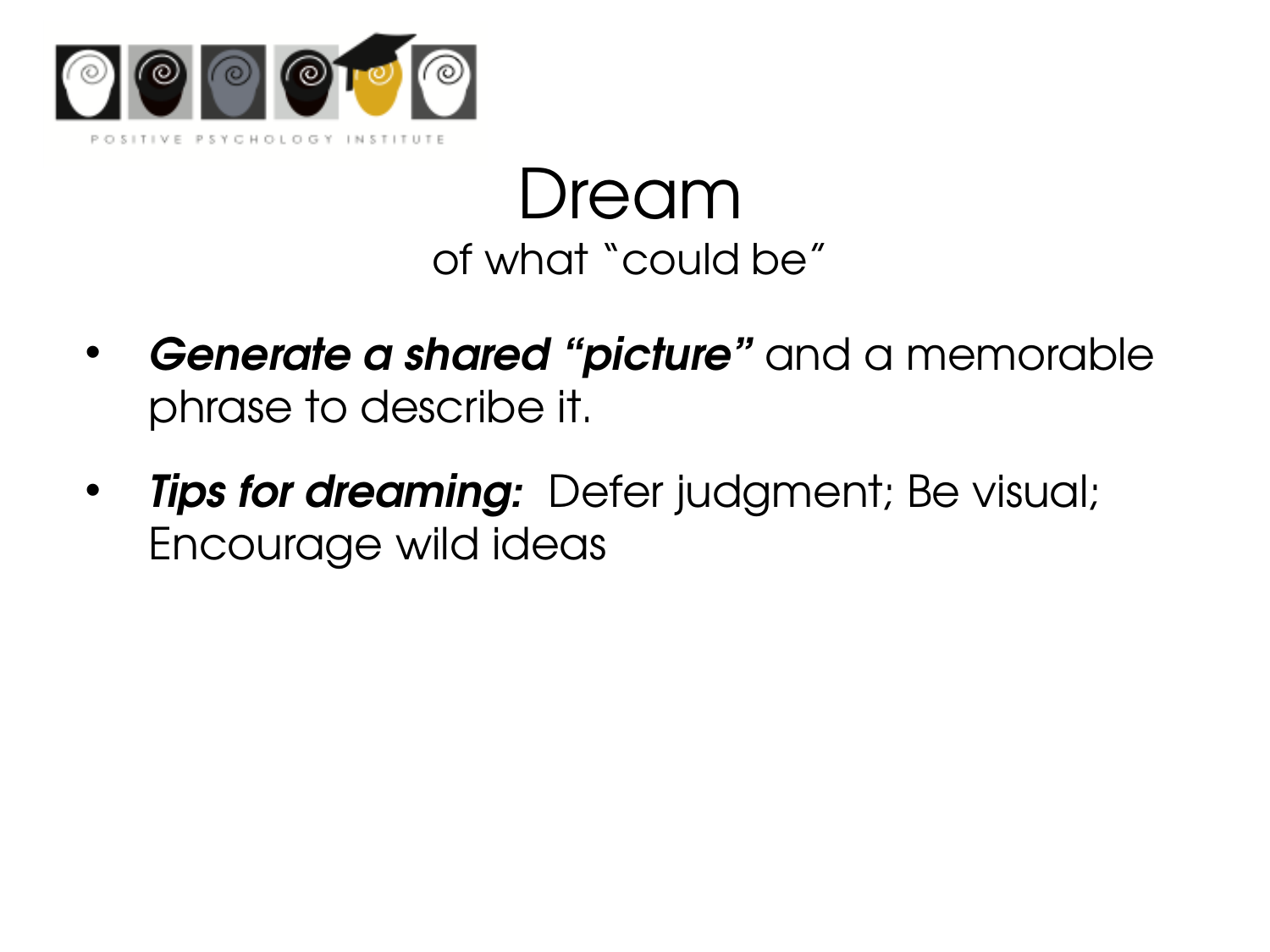

Dream
of what “could be”

Generate a shared “picture” and a memorable phrase to describe it.
Tips for dreaming:  Defer judgment; Be visual; Encourage wild ideas